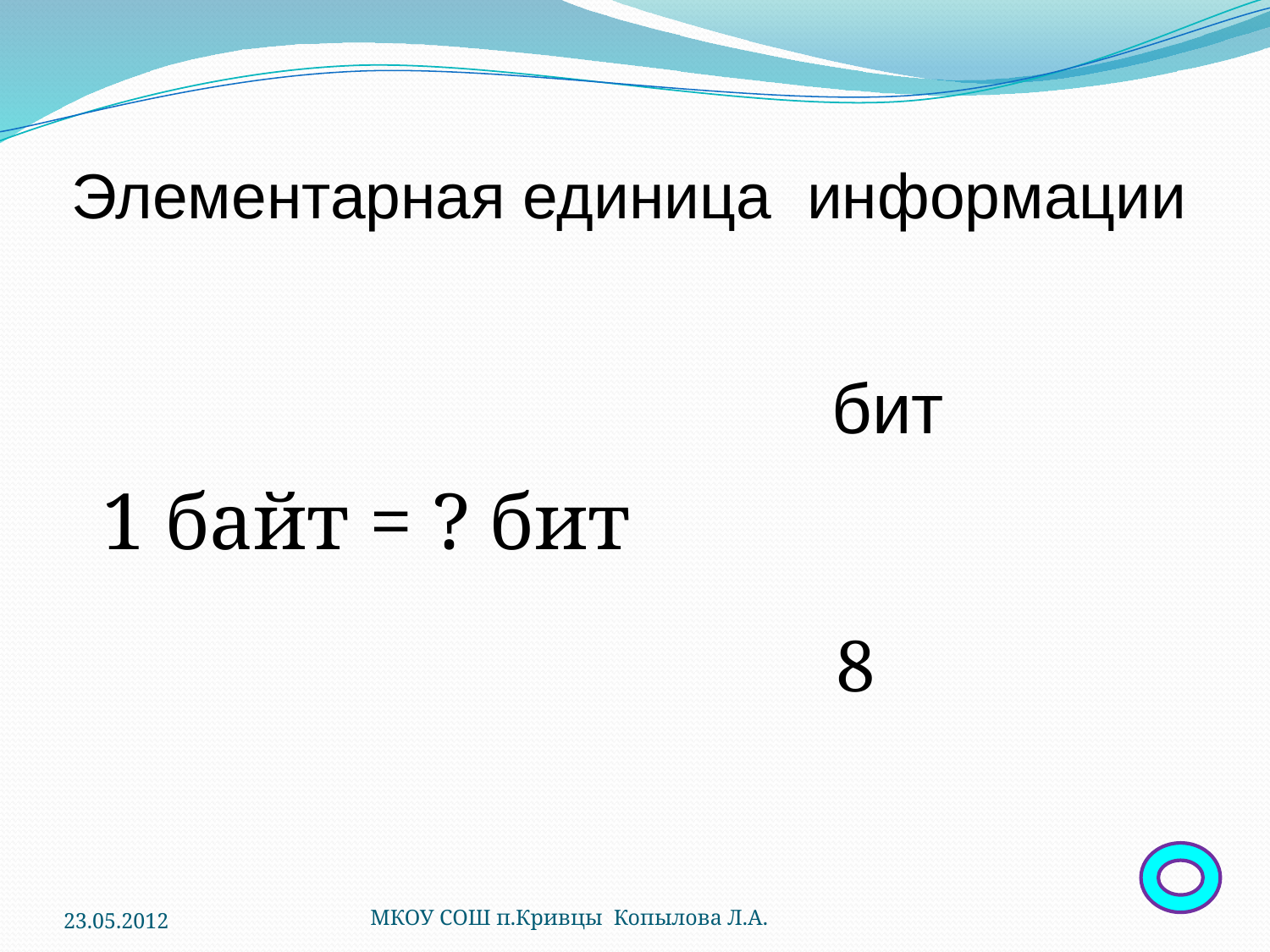

Элементарная единица  информации
бит
1 байт = ? бит
8

23.05.2012
МКОУ СОШ п.Кривцы  Копылова Л.А.